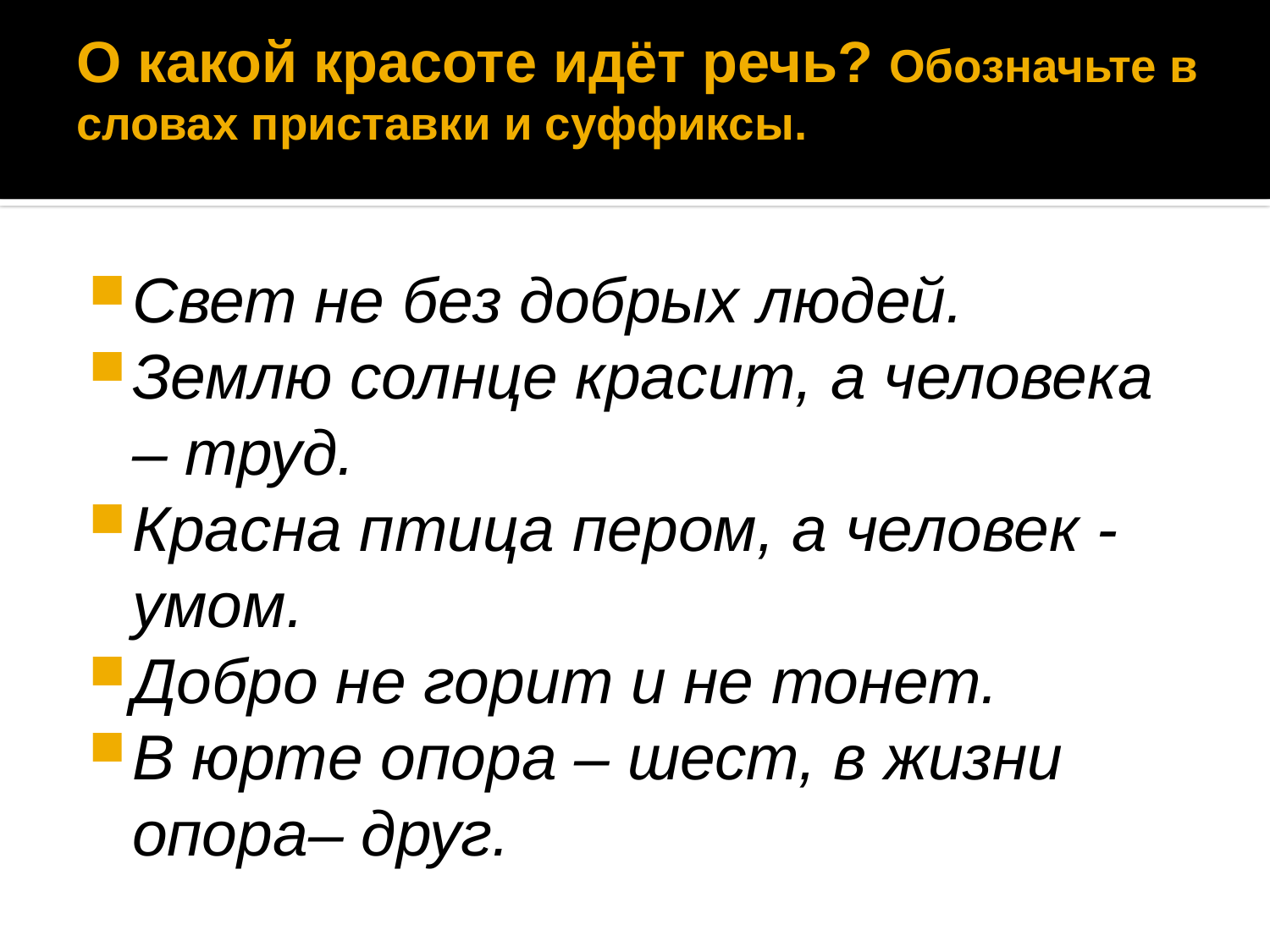

# О какой красоте идёт речь? Обозначьте в словах приставки и суффиксы.
Свет не без добрых людей.
Землю солнце красит, а человека – труд.
Красна птица пером, а человек - умом.
Добро не горит и не тонет.
В юрте опора – шест, в жизни опора– друг.